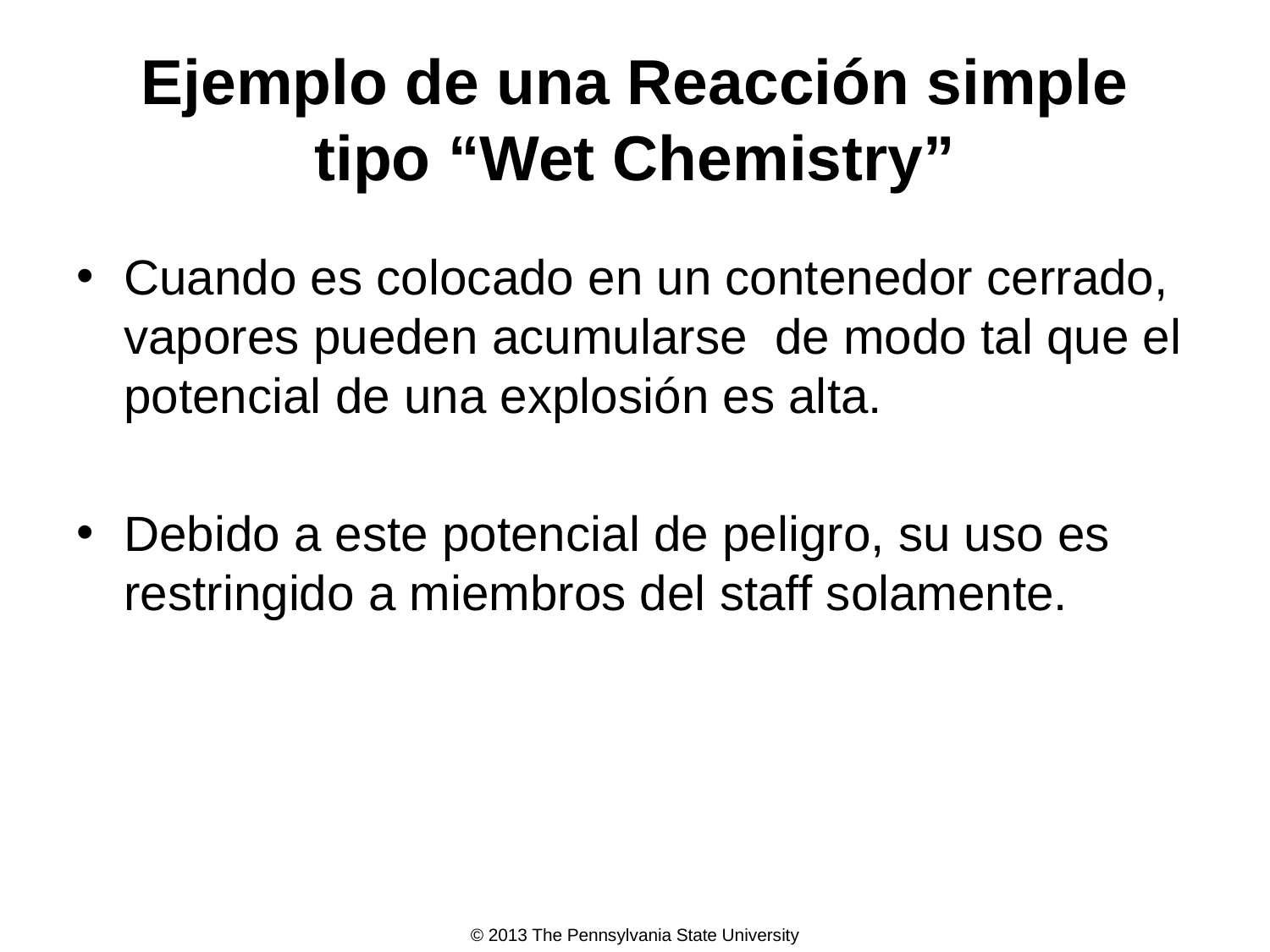

# Ejemplo de una Reacción simple tipo “Wet Chemistry”
Cuando es colocado en un contenedor cerrado, vapores pueden acumularse  de modo tal que el potencial de una explosión es alta.

Debido a este potencial de peligro, su uso es restringido a miembros del staff solamente.